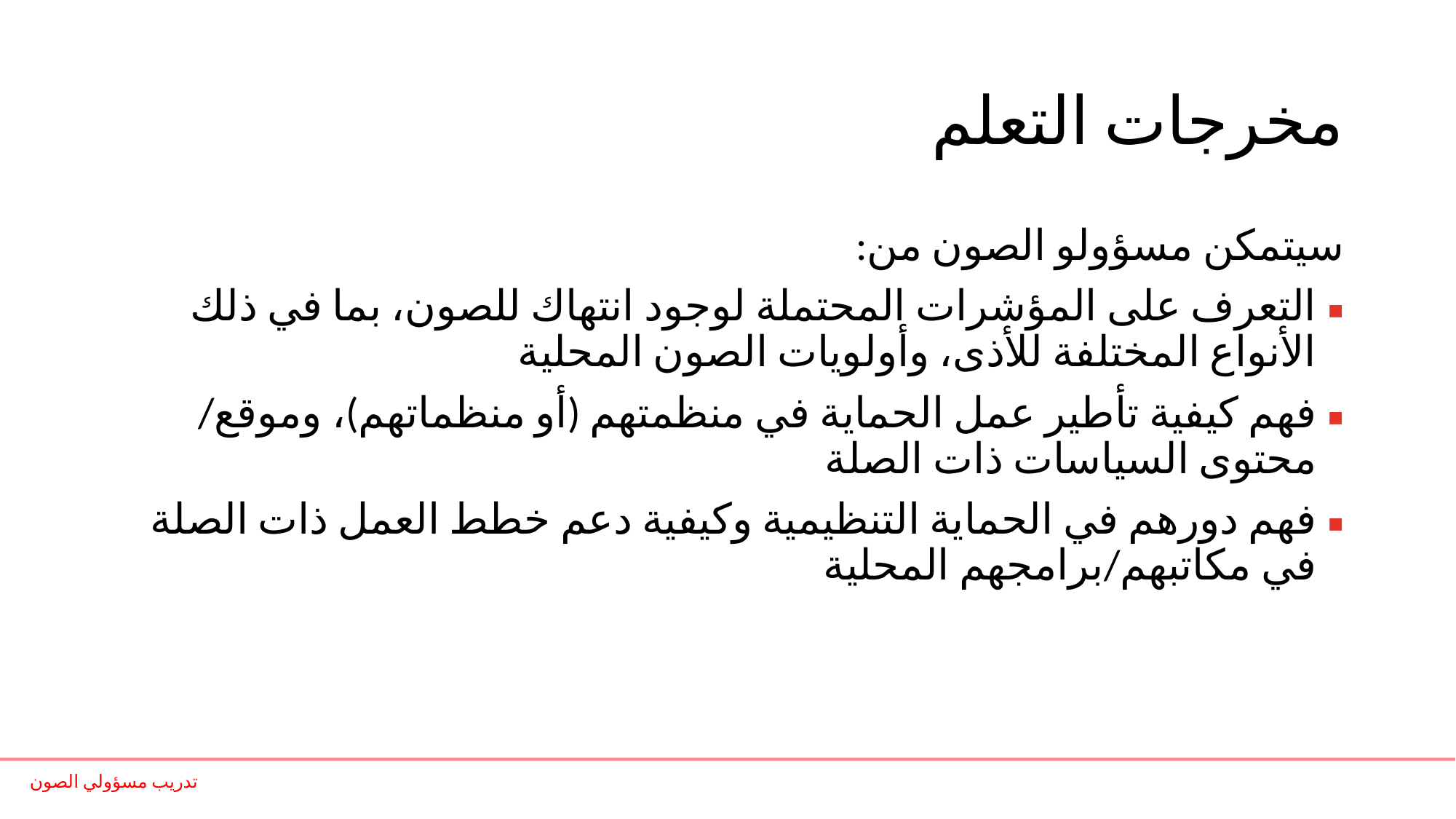

# مخرجات التعلم
سيتمكن مسؤولو الصون من:
التعرف على المؤشرات المحتملة لوجود انتهاك للصون، بما في ذلك الأنواع المختلفة للأذى، وأولويات الصون المحلية
فهم كيفية تأطير عمل الحماية في منظمتهم (أو منظماتهم)، وموقع/ محتوى السياسات ذات الصلة
فهم دورهم في الحماية التنظيمية وكيفية دعم خطط العمل ذات الصلة في مكاتبهم/برامجهم المحلية

تدريب مسؤولي الصون